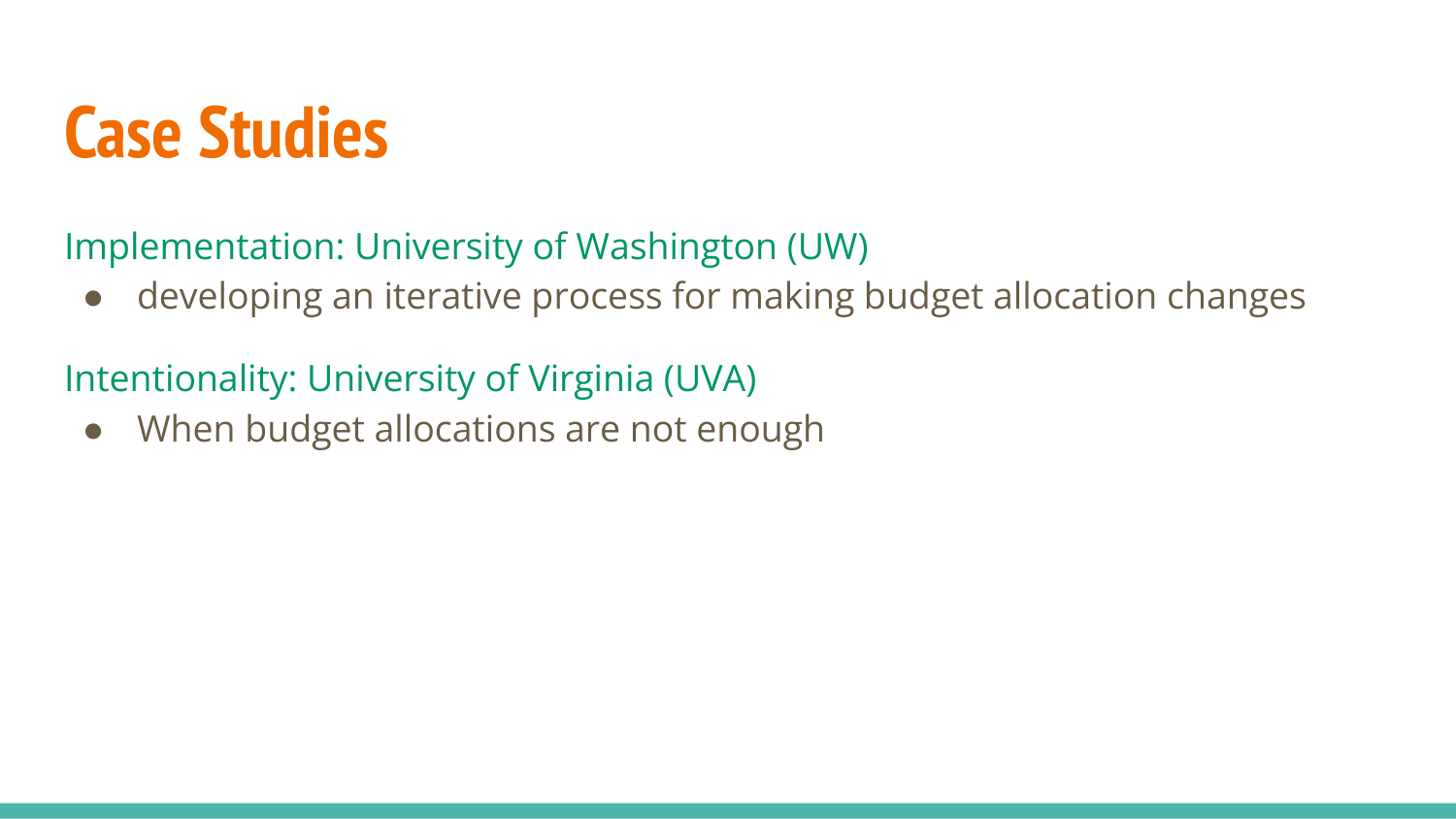

# Case Studies
Implementation: University of Washington (UW)
developing an iterative process for making budget allocation changes
Intentionality: University of Virginia (UVA)
When budget allocations are not enough